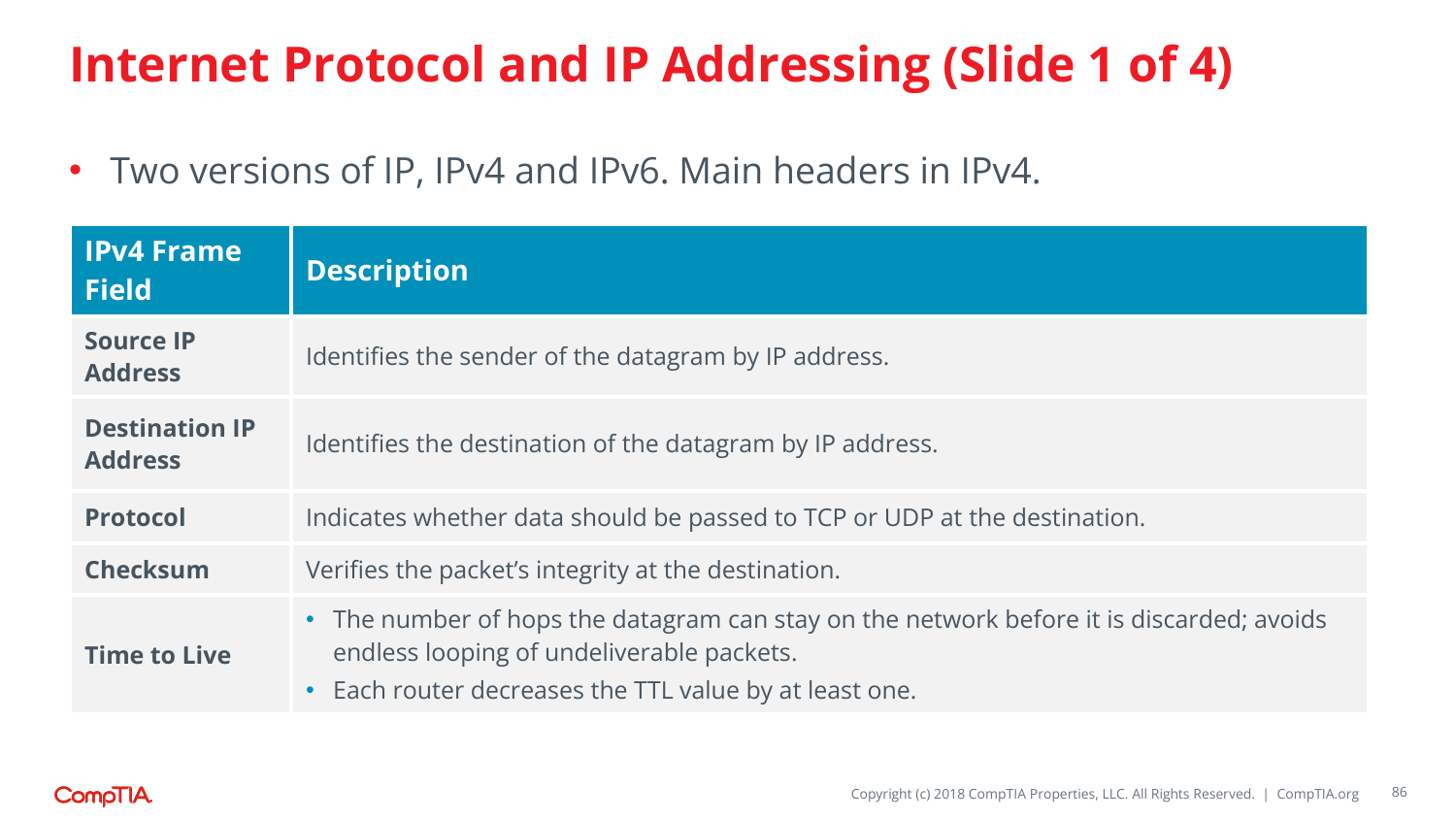

# Internet Protocol and IP Addressing (Slide 1 of 4)
Two versions of IP, IPv4 and IPv6. Main headers in IPv4.

| IPv4 Frame Field | Description |
| --- | --- |
| Source IP Address | Identifies the sender of the datagram by IP address. |
| Destination IP Address | Identifies the destination of the datagram by IP address. |
| Protocol | Indicates whether data should be passed to TCP or UDP at the destination. |
| Checksum | Verifies the packet’s integrity at the destination. |
| Time to Live | The number of hops the datagram can stay on the network before it is discarded; avoids endless looping of undeliverable packets. Each router decreases the TTL value by at least one. |
86